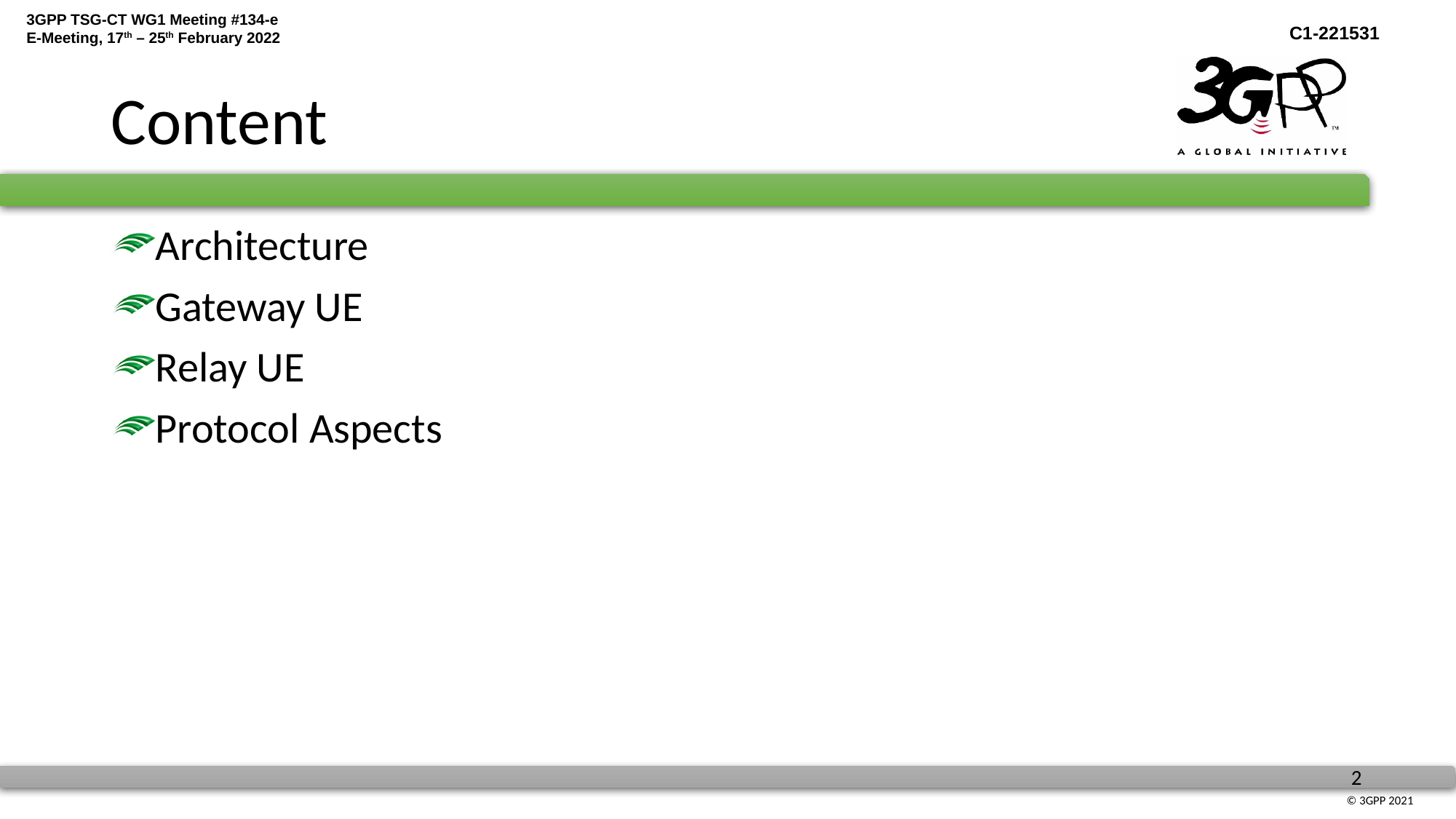

# Content
Architecture
Gateway UE
Relay UE
Protocol Aspects